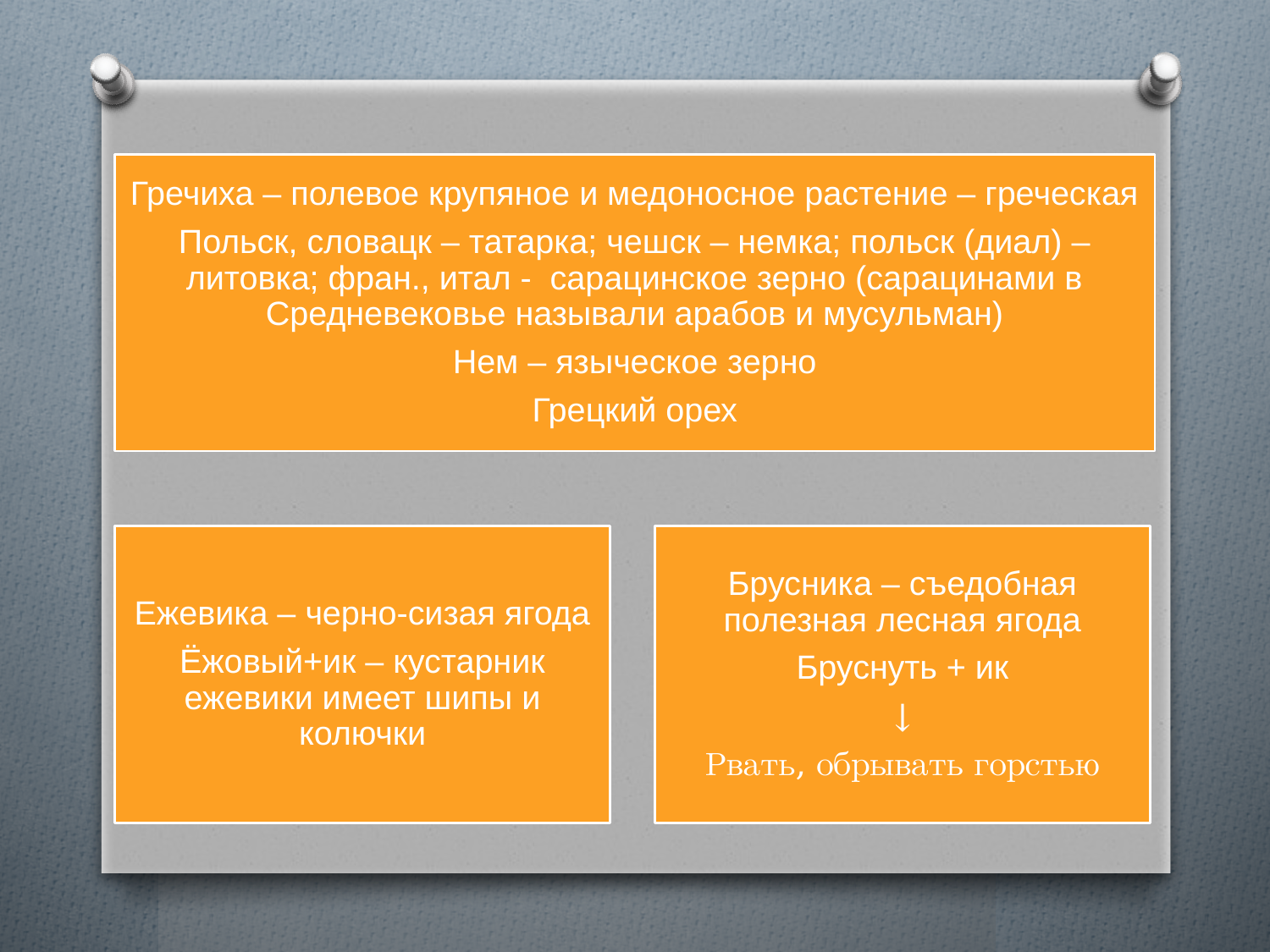

Гречиха – полевое крупяное и медоносное растение – греческая
Польск, словацк – татарка; чешск – немка; польск (диал) – литовка; фран., итал -  сарацинское зерно (сарацинами в Средневековье называли арабов и мусульман)
Нем – языческое зерно
Грецкий орех
Ежевика – черно-сизая ягода
Ёжовый+ик – кустарник ежевики имеет шипы и колючки
Брусника – съедобная полезная лесная ягода
Бруснуть + ик
↓
Рвать, обрывать горстью